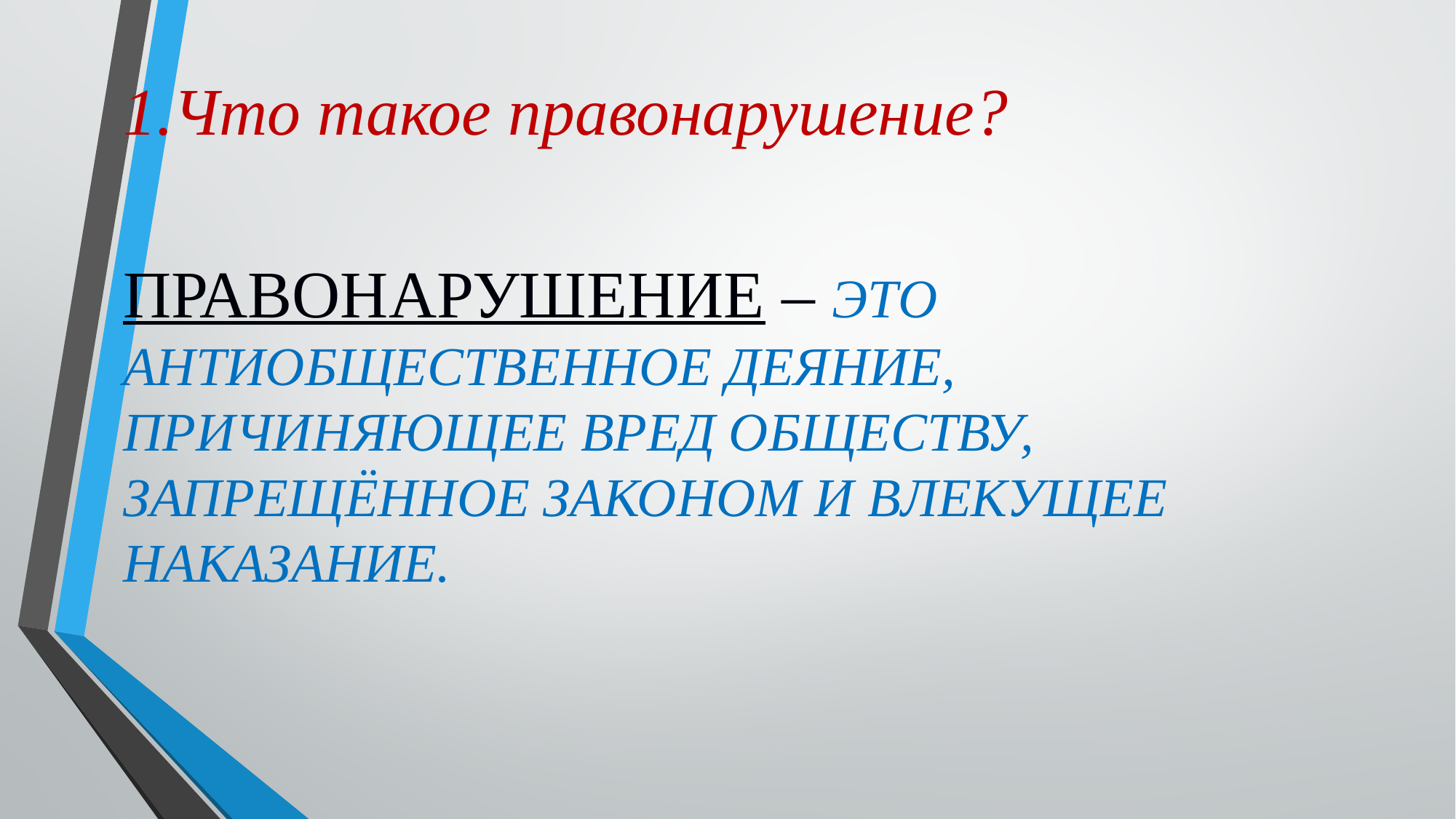

1.Что такое правонарушение?

ПРАВОНАРУШЕНИЕ – ЭТО АНТИОБЩЕСТВЕННОЕ ДЕЯНИЕ, ПРИЧИНЯЮЩЕЕ ВРЕД ОБЩЕСТВУ, ЗАПРЕЩЁННОЕ ЗАКОНОМ И ВЛЕКУЩЕЕ НАКАЗАНИЕ.